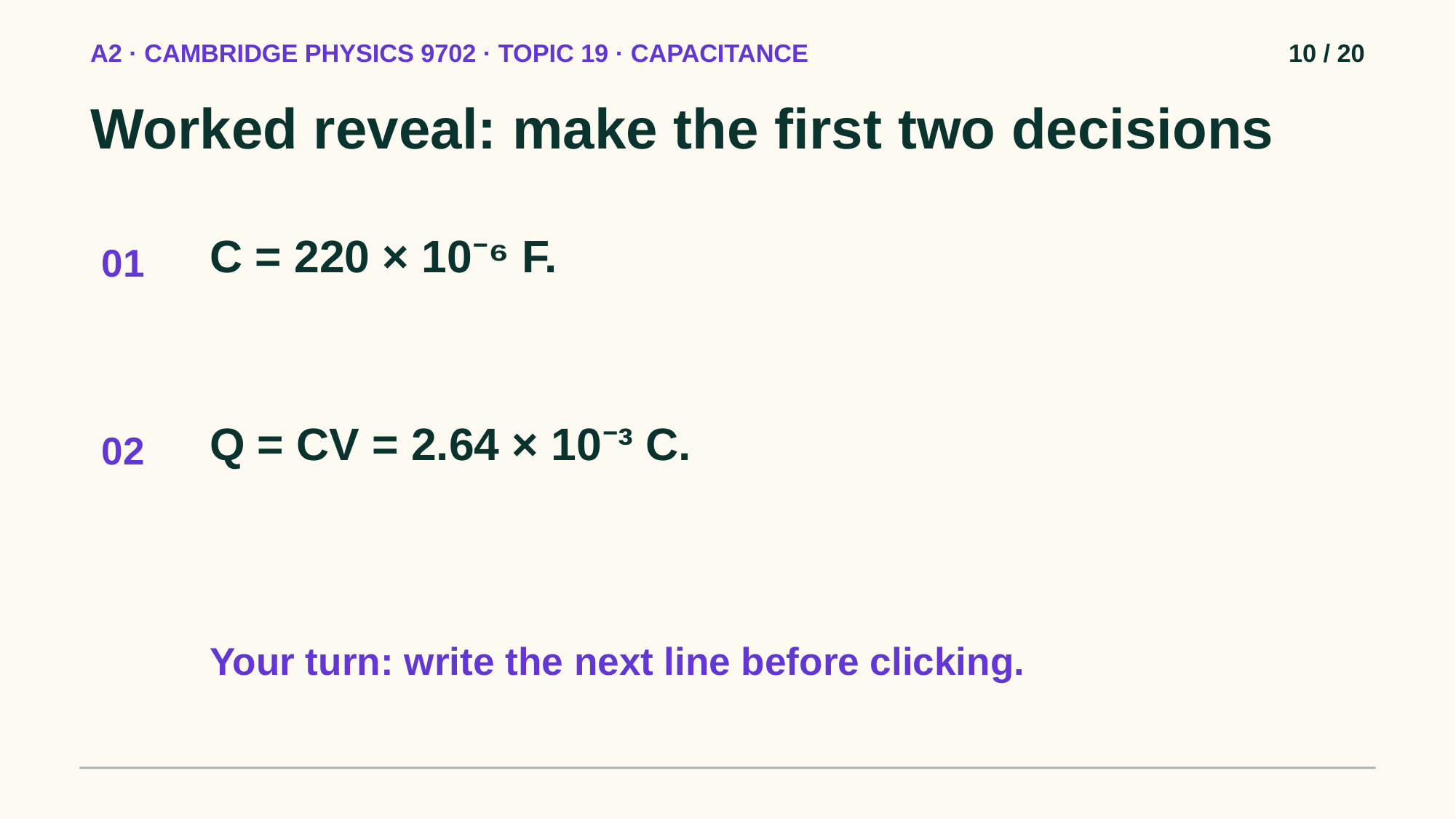

A2 · CAMBRIDGE PHYSICS 9702 · TOPIC 19 · CAPACITANCE
10 / 20
Worked reveal: make the first two decisions
C = 220 × 10⁻⁶ F.
01
Q = CV = 2.64 × 10⁻³ C.
02
Your turn: write the next line before clicking.